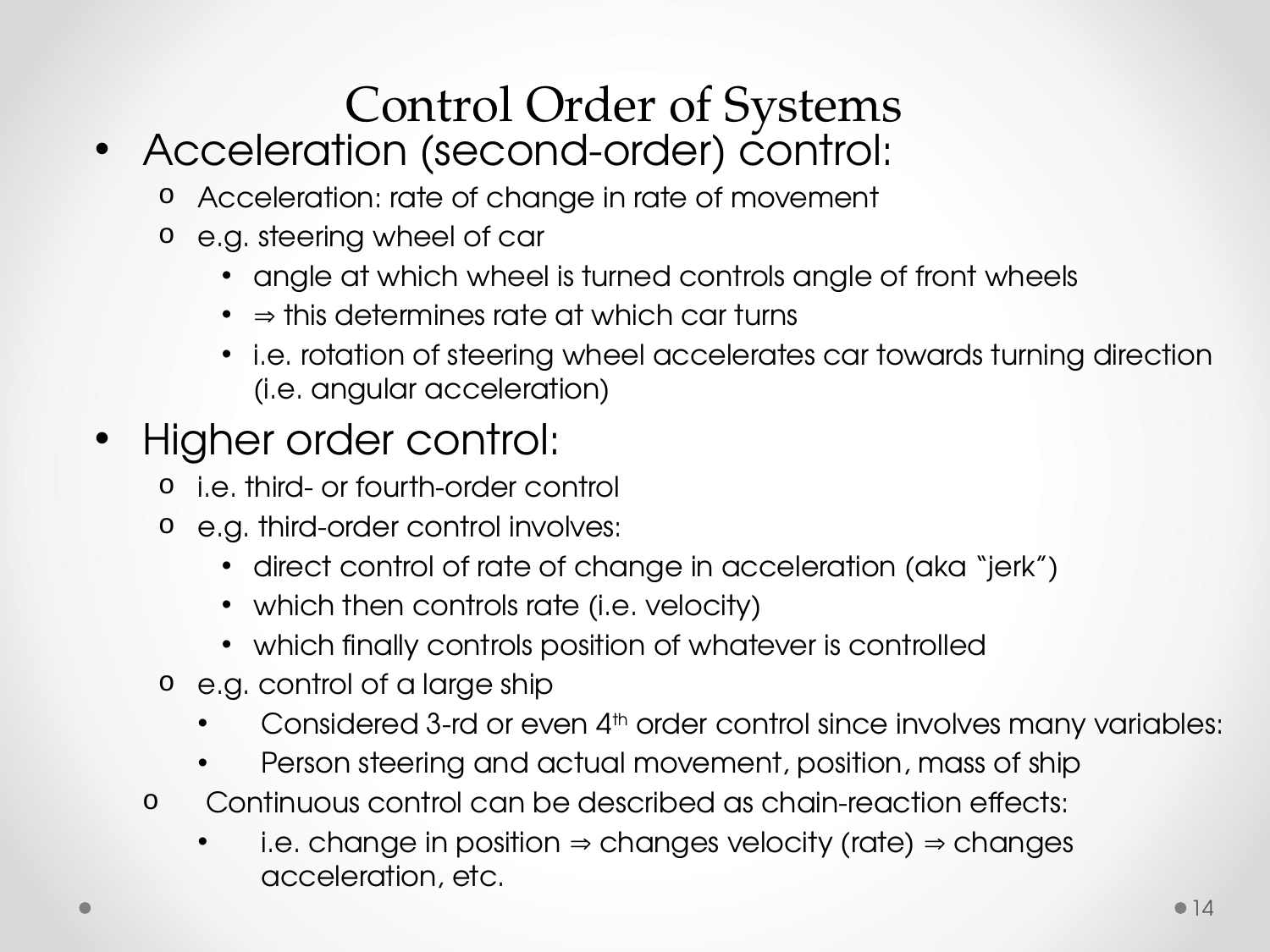

# Control Order of Systems

Acceleration (second-order) control:
Acceleration: rate of change in rate of movement
e.g. steering wheel of car
angle at which wheel is turned controls angle of front wheels
⇒ this determines rate at which car turns
i.e. rotation of steering wheel accelerates car towards turning direction (i.e. angular acceleration)
Higher order control:
i.e. third- or fourth-order control
e.g. third-order control involves:
direct control of rate of change in acceleration (aka “jerk”)
which then controls rate (i.e. velocity)
which finally controls position of whatever is controlled
e.g. control of a large ship
Considered 3-rd or even 4th order control since involves many variables:
Person steering and actual movement, position, mass of ship
Continuous control can be described as chain-reaction effects:
i.e. change in position ⇒ changes velocity (rate) ⇒ changes acceleration, etc.

14